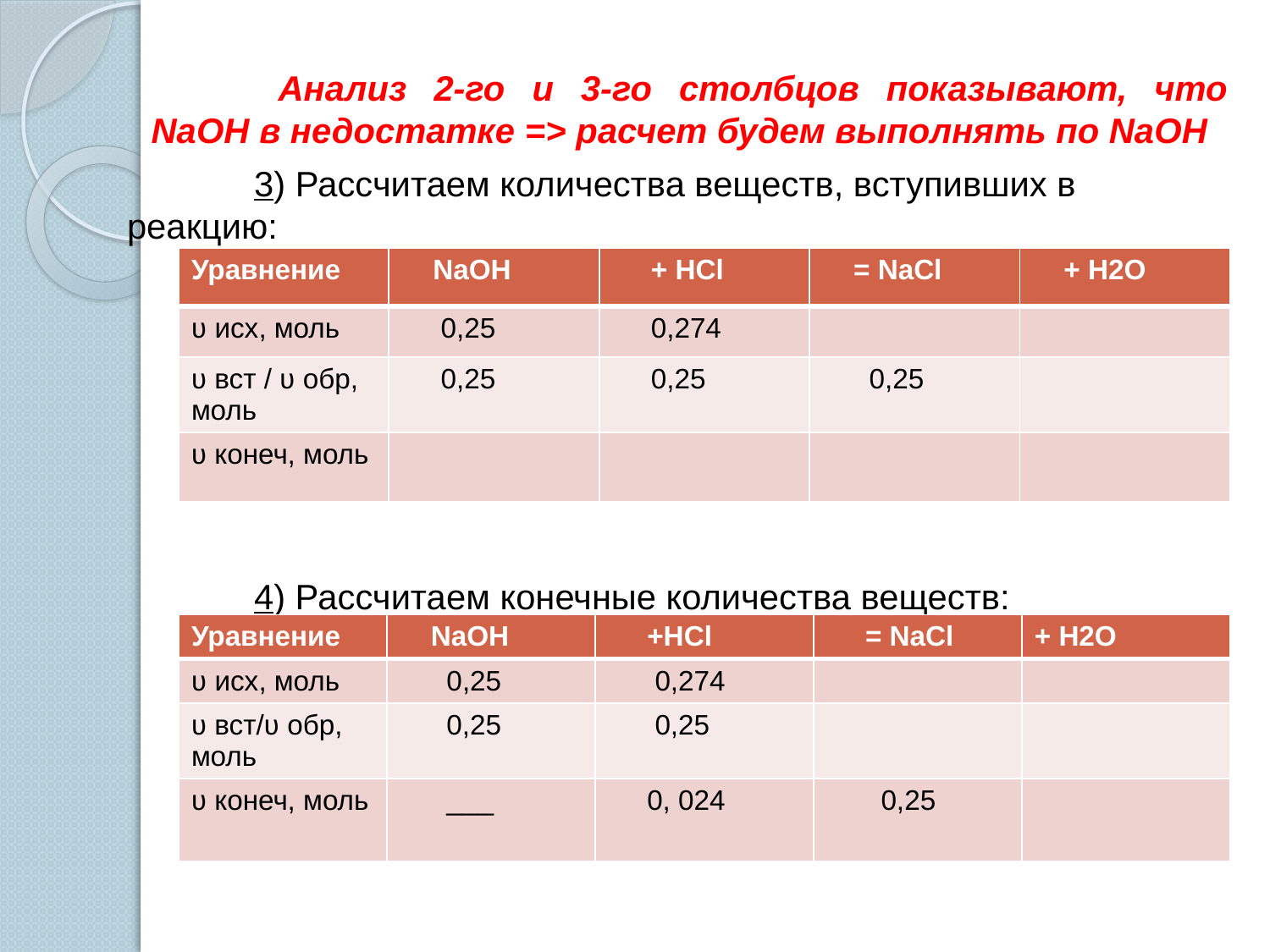

Анализ 2-го и 3-го столбцов показывают, что NaOH в недостатке => расчет будем выполнять по NaOH
		3) Рассчитаем количества веществ, вступивших в реакцию:

		4) Рассчитаем конечные количества веществ:

| Уравнение | NaOH | + HCl | = NaCl | + H2O |
| --- | --- | --- | --- | --- |
| ʋ исх, моль | 0,25 | 0,274 |  |  |
| ʋ вст / ʋ обр, моль | 0,25 | 0,25 | 0,25 |  |
| ʋ конеч, моль |  |  |  |  |
| Уравнение | NaOH | +HCl | = NaCl | + H2O |
| --- | --- | --- | --- | --- |
| ʋ исх, моль | 0,25 | 0,274 |  |  |
| ʋ вст/ʋ обр, моль | 0,25 | 0,25 |  |  |
| ʋ конеч, моль | \_\_\_ | 0, 024 | 0,25 |  |